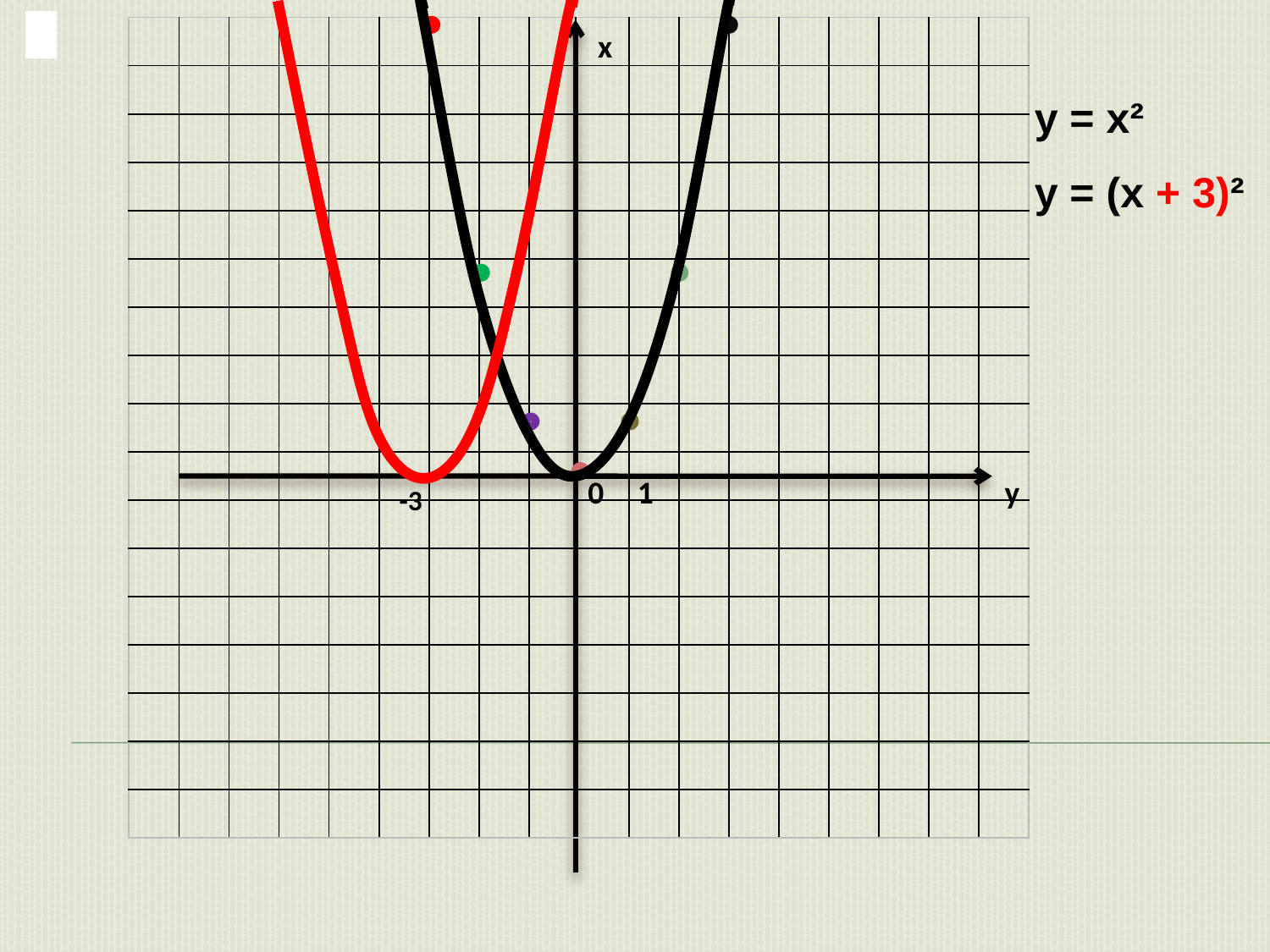

|  |  |  |  |  |  |  |  |  |  |  |  |  |  |  |  |  |  |
| --- | --- | --- | --- | --- | --- | --- | --- | --- | --- | --- | --- | --- | --- | --- | --- | --- | --- |
|  |  |  |  |  |  |  |  |  |  |  |  |  |  |  |  |  |  |
|  |  |  |  |  |  |  |  |  |  |  |  |  |  |  |  |  |  |
|  |  |  |  |  |  |  |  |  |  |  |  |  |  |  |  |  |  |
|  |  |  |  |  |  |  |  |  |  |  |  |  |  |  |  |  |  |
|  |  |  |  |  |  |  |  |  |  |  |  |  |  |  |  |  |  |
|  |  |  |  |  |  |  |  |  |  |  |  |  |  |  |  |  |  |
|  |  |  |  |  |  |  |  |  |  |  |  |  |  |  |  |  |  |
|  |  |  |  |  |  |  |  |  |  |  |  |  |  |  |  |  |  |
|  |  |  |  |  |  |  |  |  |  |  |  |  |  |  |  |  |  |
|  |  |  |  |  |  |  |  |  |  |  |  |  |  |  |  |  |  |
|  |  |  |  |  |  |  |  |  |  |  |  |  |  |  |  |  |  |
|  |  |  |  |  |  |  |  |  |  |  |  |  |  |  |  |  |  |
|  |  |  |  |  |  |  |  |  |  |  |  |  |  |  |  |  |  |
|  |  |  |  |  |  |  |  |  |  |  |  |  |  |  |  |  |  |
|  |  |  |  |  |  |  |  |  |  |  |  |  |  |  |  |  |  |
|  |  |  |  |  |  |  |  |  |  |  |  |  |  |  |  |  |  |

х

у = х²
у = (х + 3)²

0
1
у
-3